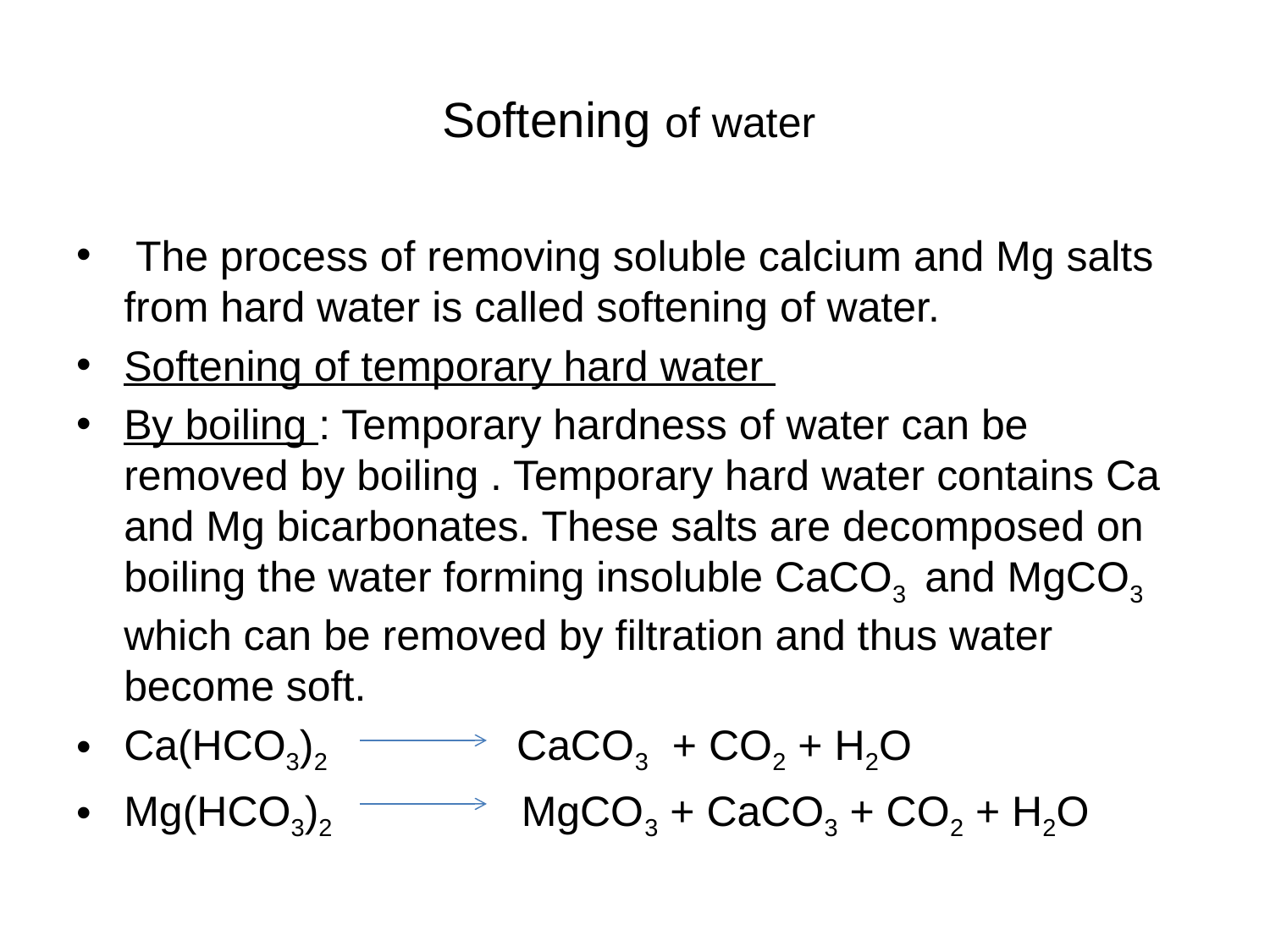

# Softening of water
 The process of removing soluble calcium and Mg salts from hard water is called softening of water.
Softening of temporary hard water
By boiling : Temporary hardness of water can be removed by boiling . Temporary hard water contains Ca and Mg bicarbonates. These salts are decomposed on boiling the water forming insoluble CaCO3  and MgCO3 which can be removed by filtration and thus water become soft.
Ca(HCO3)2                CaCO3  + CO2 + H2O
Mg(HCO3)2                MgCO3 + CaCO3 + CO2 + H2O